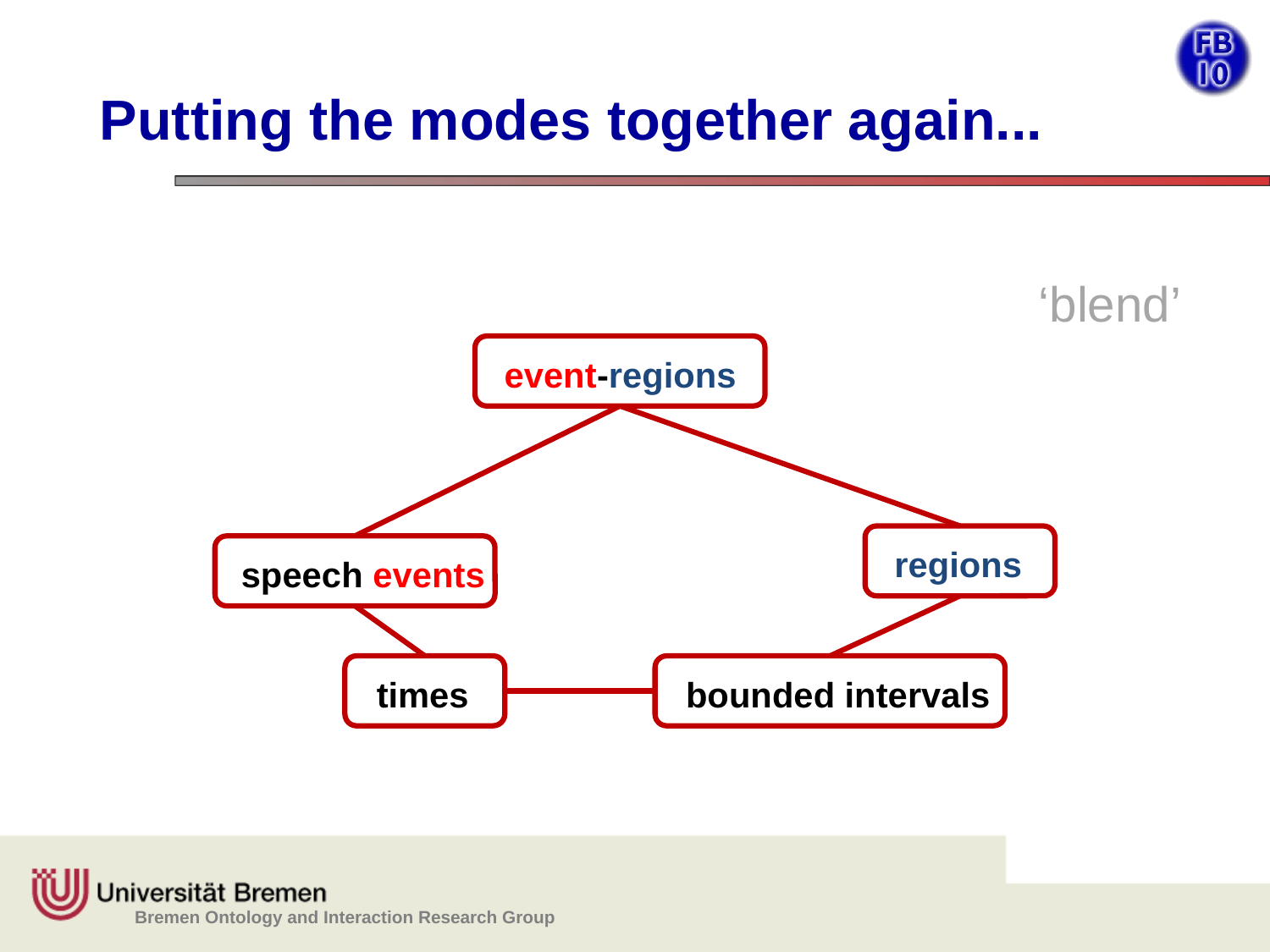

Putting the modes together again...
‘blend’

event-regions

regions
speech events

times
bounded intervals